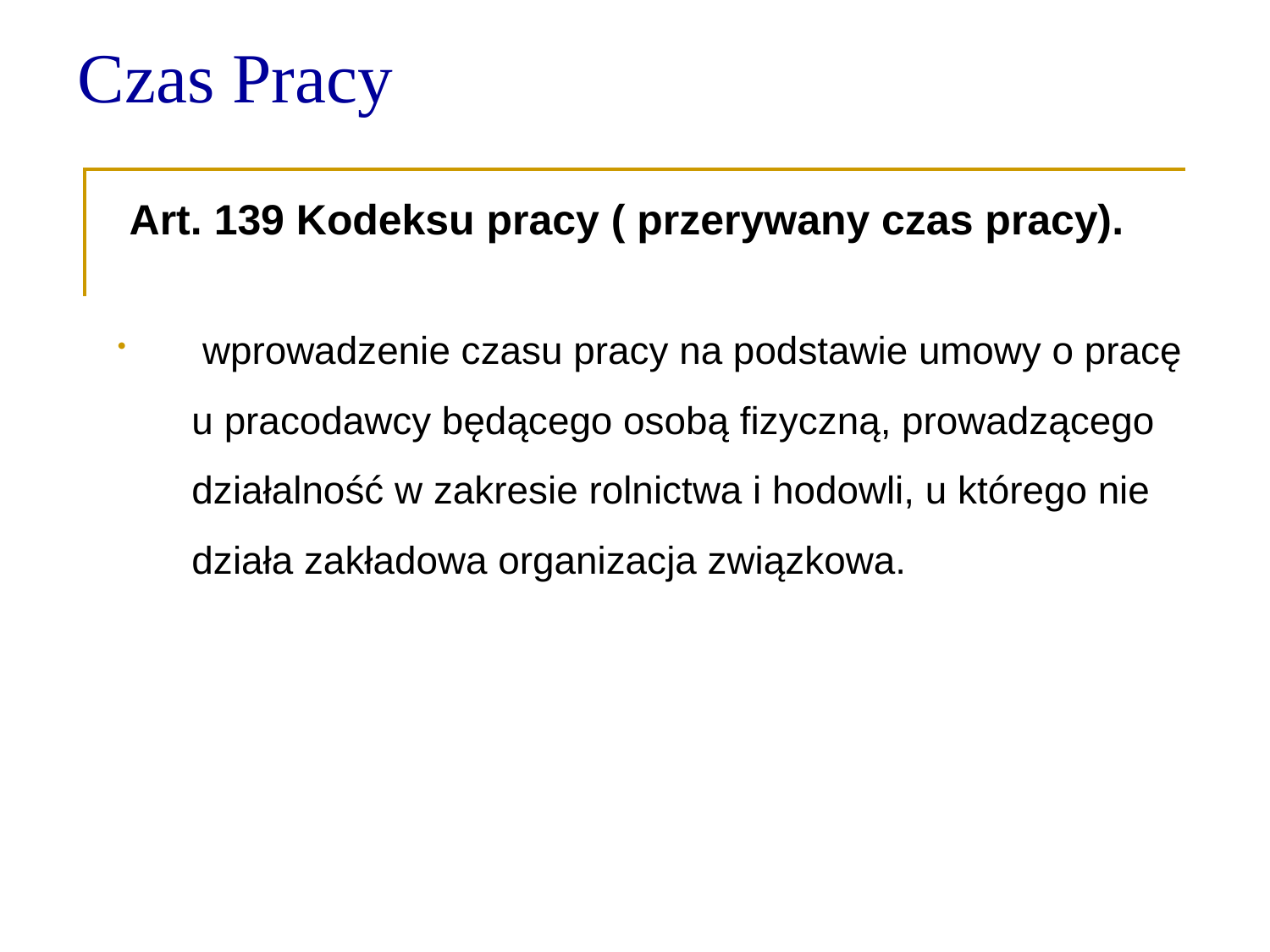

Czas Pracy
 Art. 139 Kodeksu pracy ( przerywany czas pracy).
 wprowadzenie czasu pracy na podstawie umowy o pracę u pracodawcy będącego osobą fizyczną, prowadzącego działalność w zakresie rolnictwa i hodowli, u którego nie działa zakładowa organizacja związkowa.